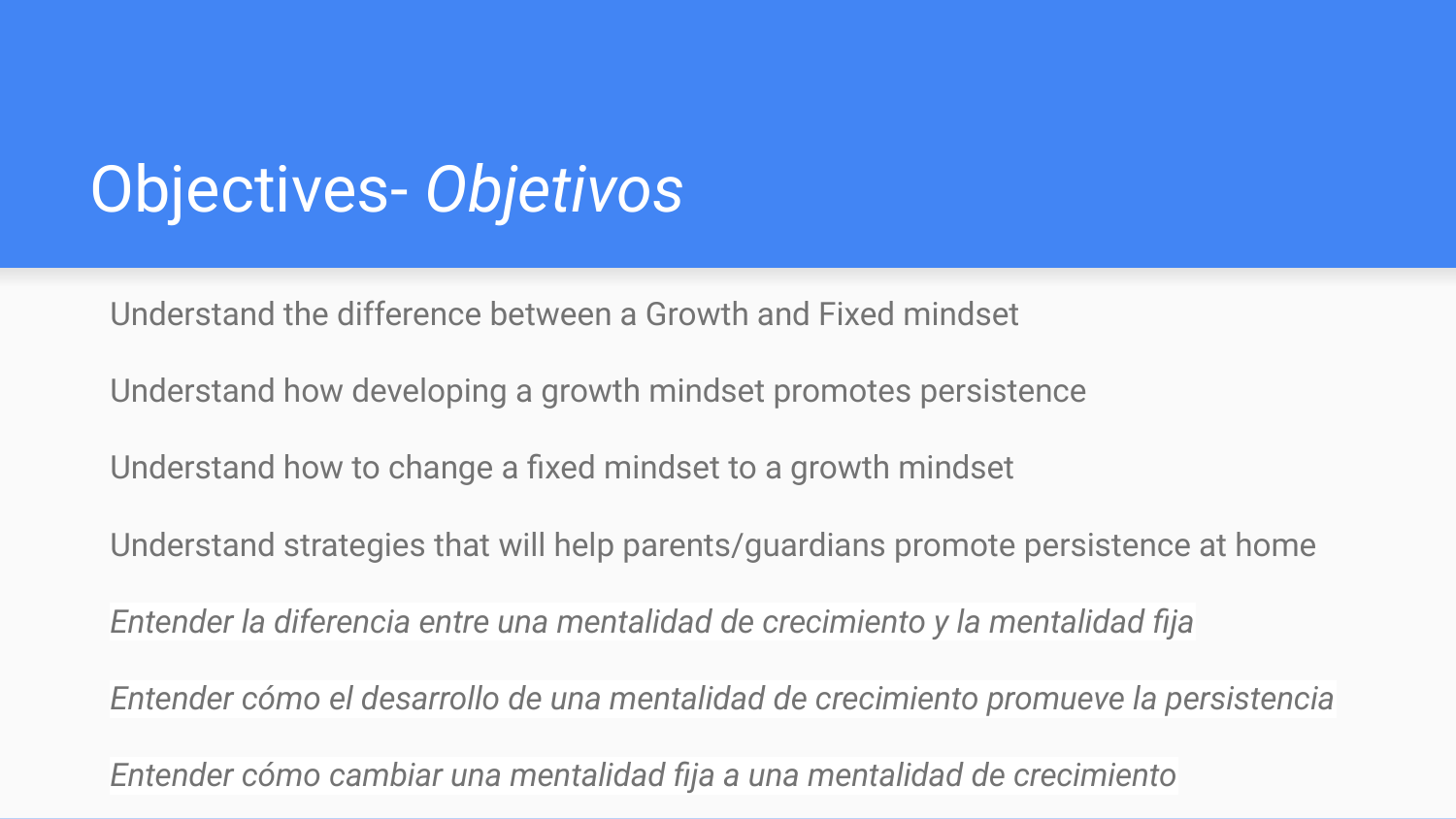

# Objectives- Objetivos
Understand the difference between a Growth and Fixed mindset
Understand how developing a growth mindset promotes persistence
Understand how to change a fixed mindset to a growth mindset
Understand strategies that will help parents/guardians promote persistence at home
Entender la diferencia entre una mentalidad de crecimiento y la mentalidad fija
Entender cómo el desarrollo de una mentalidad de crecimiento promueve la persistencia
Entender cómo cambiar una mentalidad fija a una mentalidad de crecimiento
Entender las estrategias que ayudarán a los padres/guardianes a promover la persistencia en el hogar.